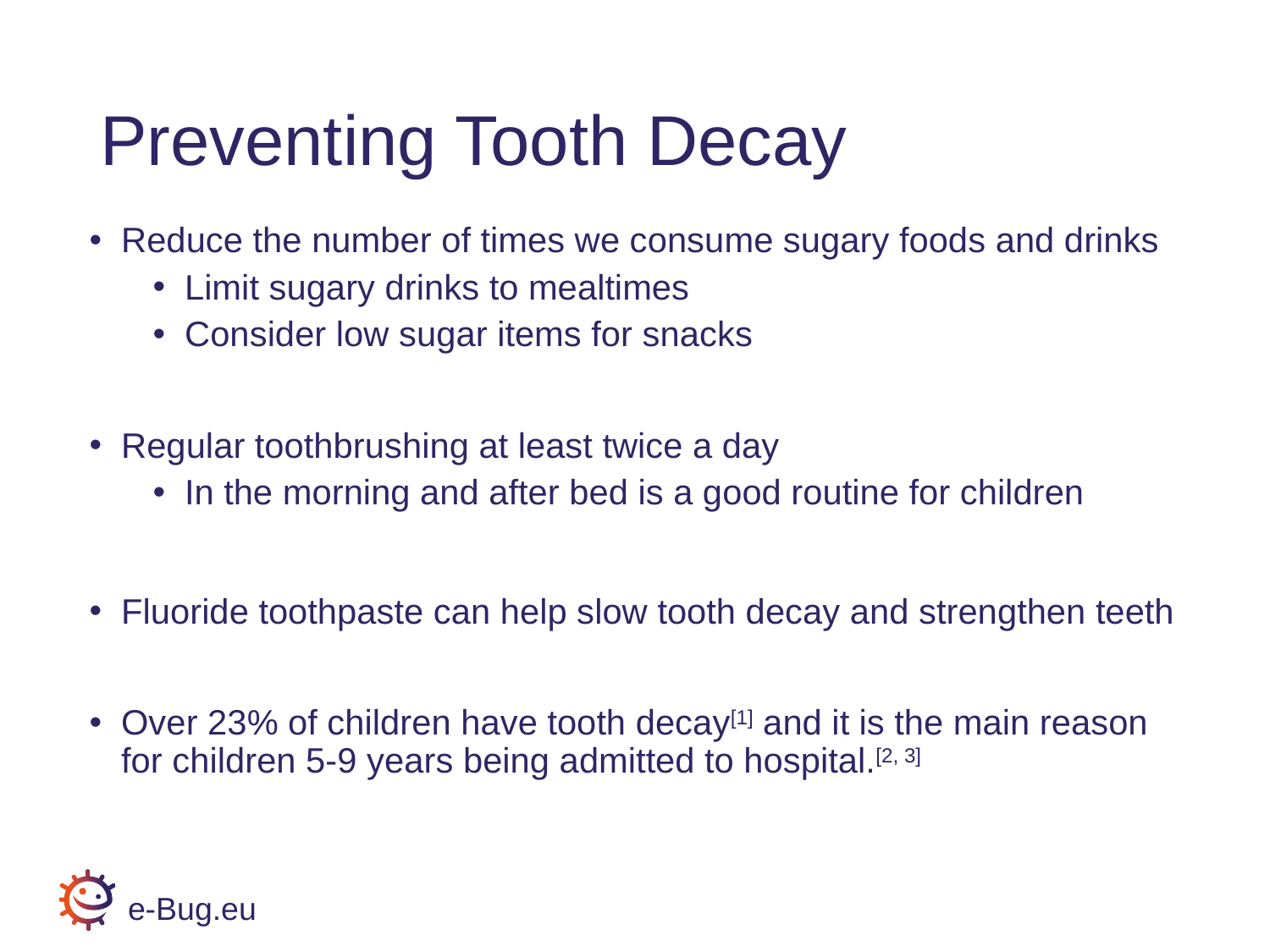

# Preventing Tooth Decay
Reduce the number of times we consume sugary foods and drinks
Limit sugary drinks to mealtimes
Consider low sugar items for snacks

Regular toothbrushing at least twice a day
In the morning and after bed is a good routine for children

Fluoride toothpaste can help slow tooth decay and strengthen teeth

Over 23% of children have tooth decay[1] and it is the main reason for children 5-9 years being admitted to hospital.[2, 3]
e-Bug.eu